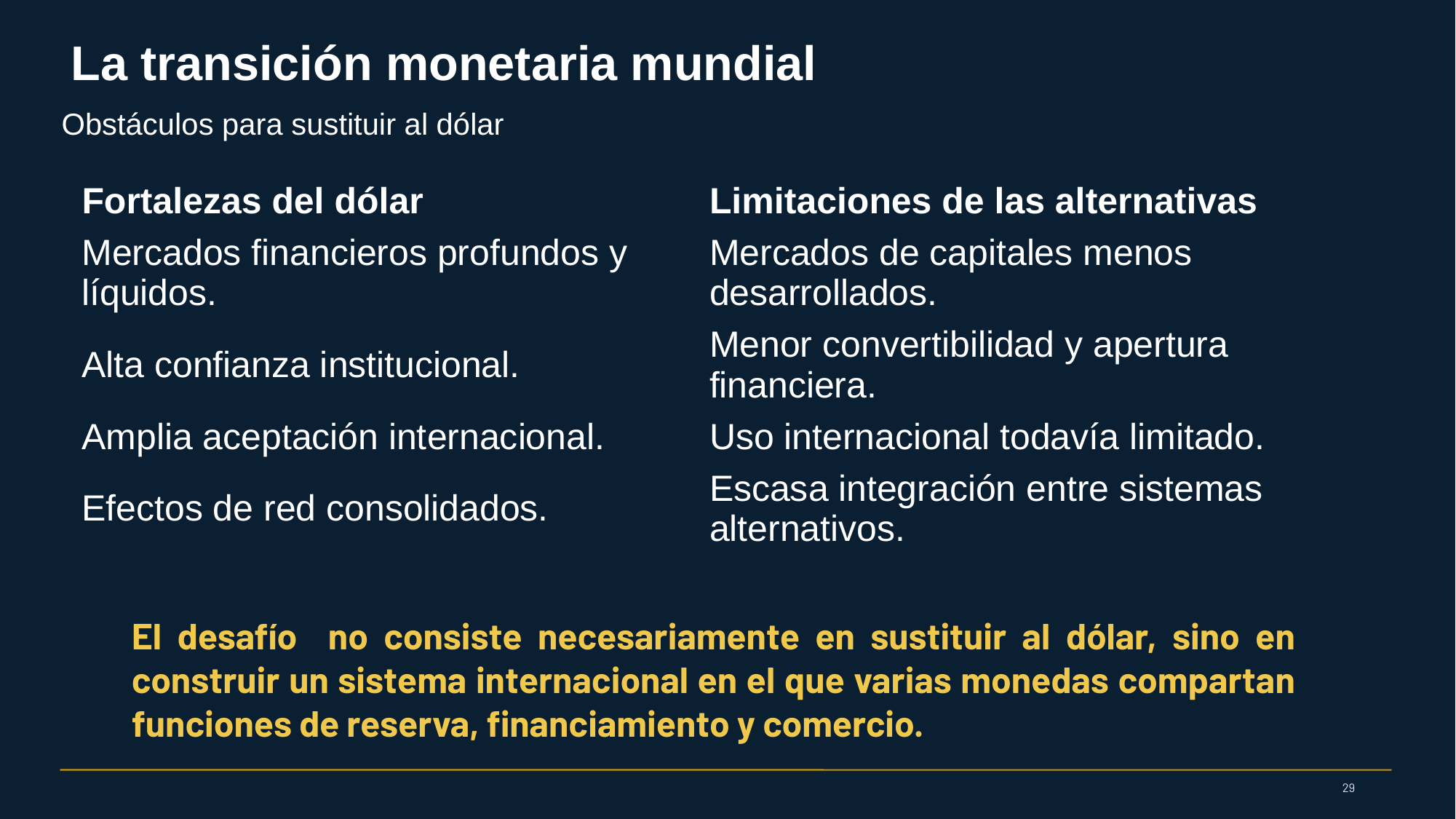

La transición monetaria mundial
Obstáculos para sustituir al dólar
| Fortalezas del dólar | Limitaciones de las alternativas |
| --- | --- |
| Mercados financieros profundos y líquidos. | Mercados de capitales menos desarrollados. |
| Alta confianza institucional. | Menor convertibilidad y apertura financiera. |
| Amplia aceptación internacional. | Uso internacional todavía limitado. |
| Efectos de red consolidados. | Escasa integración entre sistemas alternativos. |
El desafío  no consiste necesariamente en sustituir al dólar, sino en construir un sistema internacional en el que varias monedas compartan funciones de reserva, financiamiento y comercio.
29